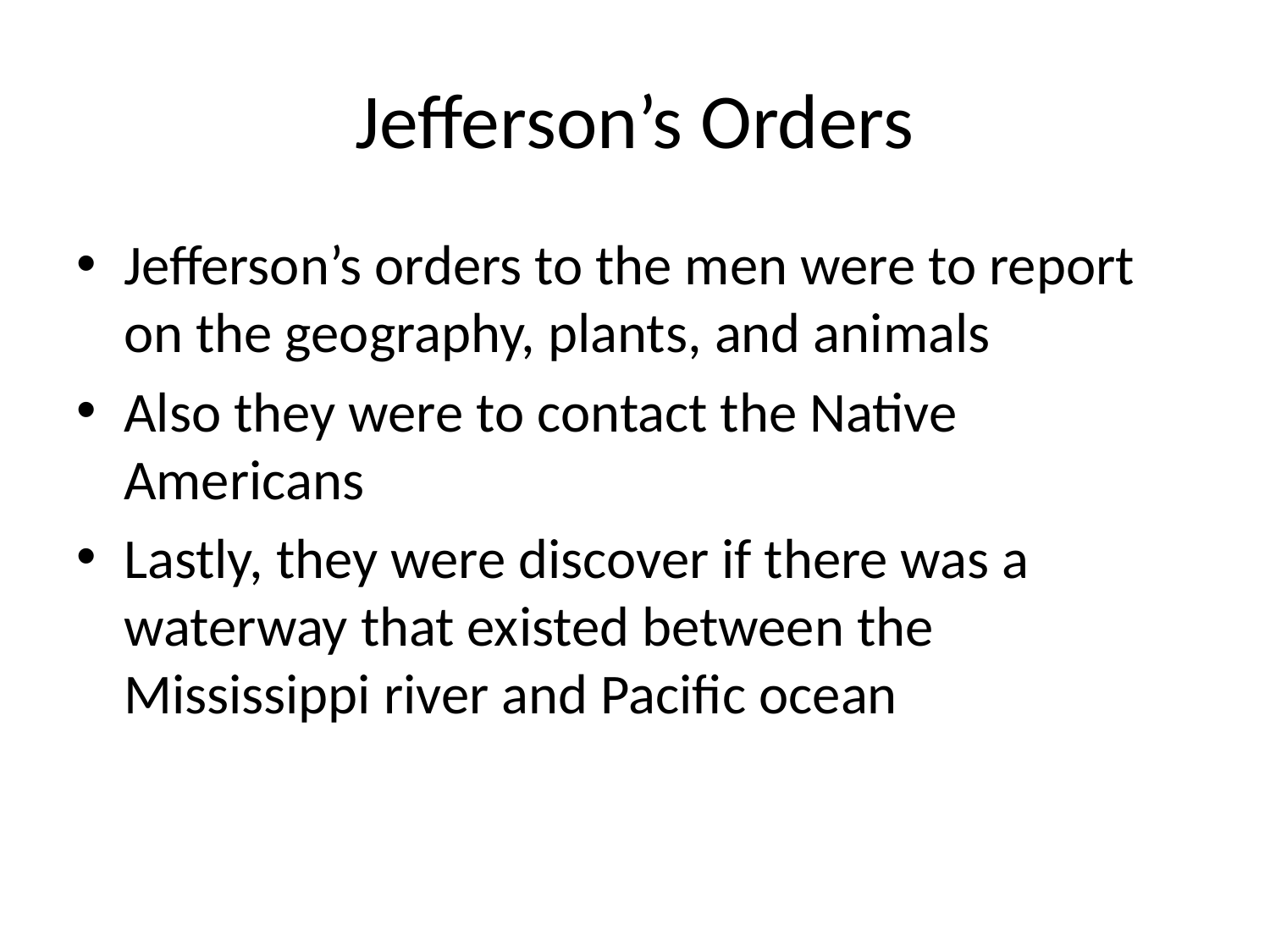

# Jefferson’s Orders
Jefferson’s orders to the men were to report on the geography, plants, and animals
Also they were to contact the Native Americans
Lastly, they were discover if there was a waterway that existed between the Mississippi river and Pacific ocean